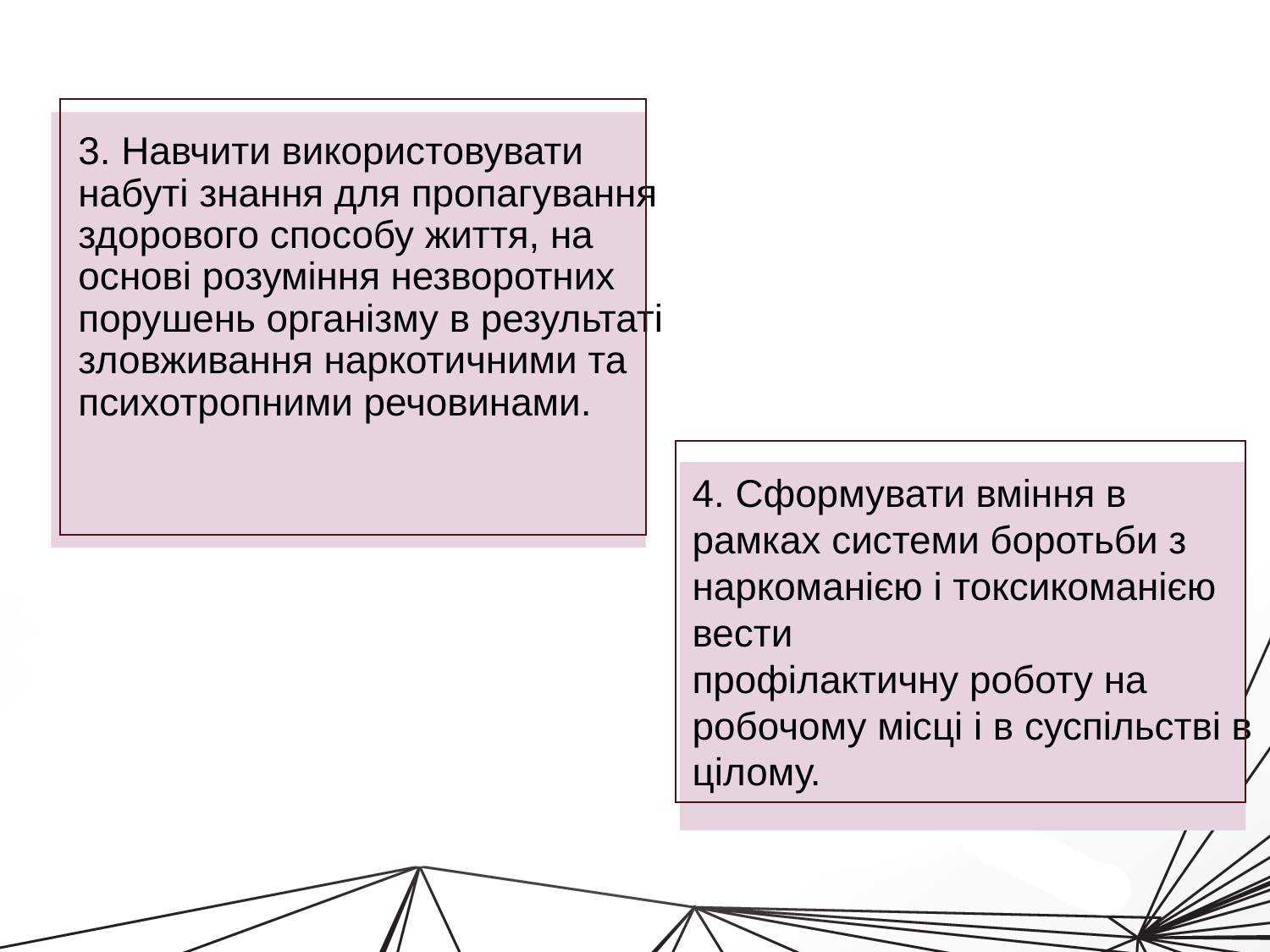

3. Навчити використовувати набуті знання для пропагування здорового способу життя, на основі розуміння незворотних порушень організму в результаті зловживання наркотичними та психотропними речовинами.

4. Сформувати вміння в рамках системи боротьби з наркоманією і токсикоманією вести
профілактичну роботу на робочому місці і в суспільстві в цілому.